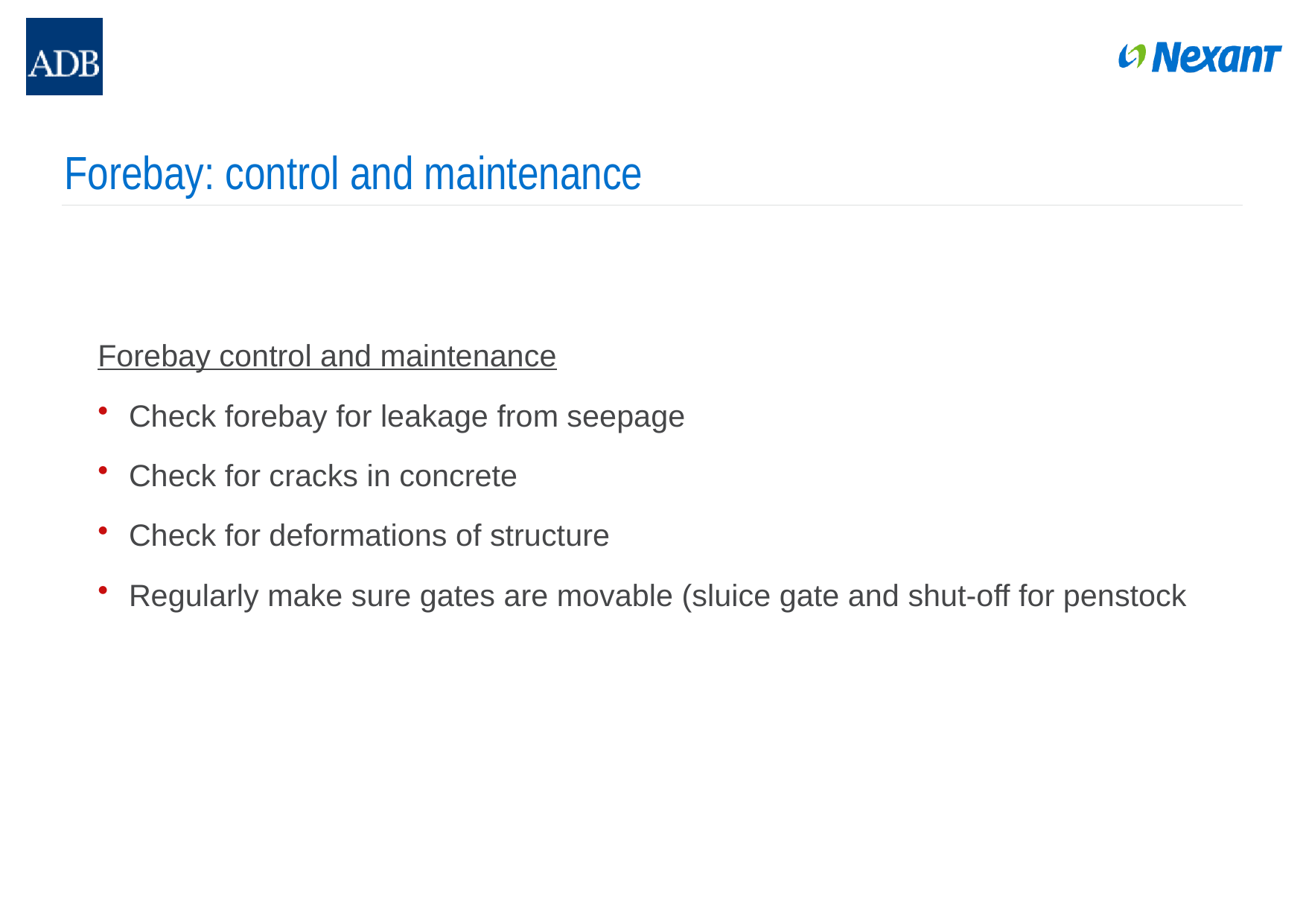

# Forebay: control and maintenance
Forebay control and maintenance
Check forebay for leakage from seepage
Check for cracks in concrete
Check for deformations of structure
Regularly make sure gates are movable (sluice gate and shut-off for penstock